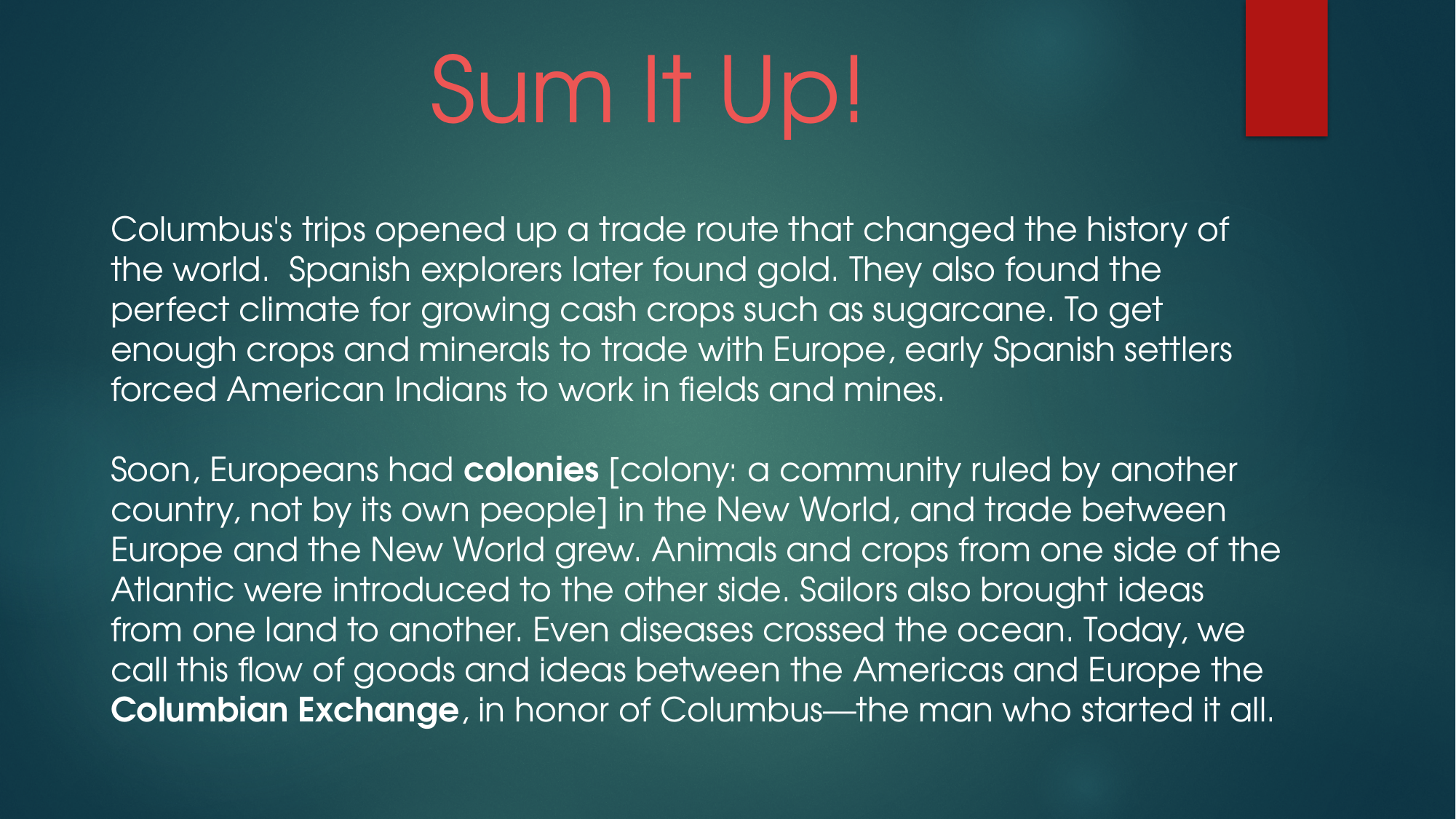

Sum It Up!
Columbus's trips opened up a trade route that changed the history of the world.  Spanish explorers later found gold. They also found the perfect climate for growing cash crops such as sugarcane. To get enough crops and minerals to trade with Europe, early Spanish settlers forced American Indians to work in fields and mines.

Soon, Europeans had colonies [colony: a community ruled by another country, not by its own people] in the New World, and trade between Europe and the New World grew. Animals and crops from one side of the Atlantic were introduced to the other side. Sailors also brought ideas from one land to another. Even diseases crossed the ocean. Today, we call this flow of goods and ideas between the Americas and Europe the Columbian Exchange, in honor of Columbus—the man who started it all.